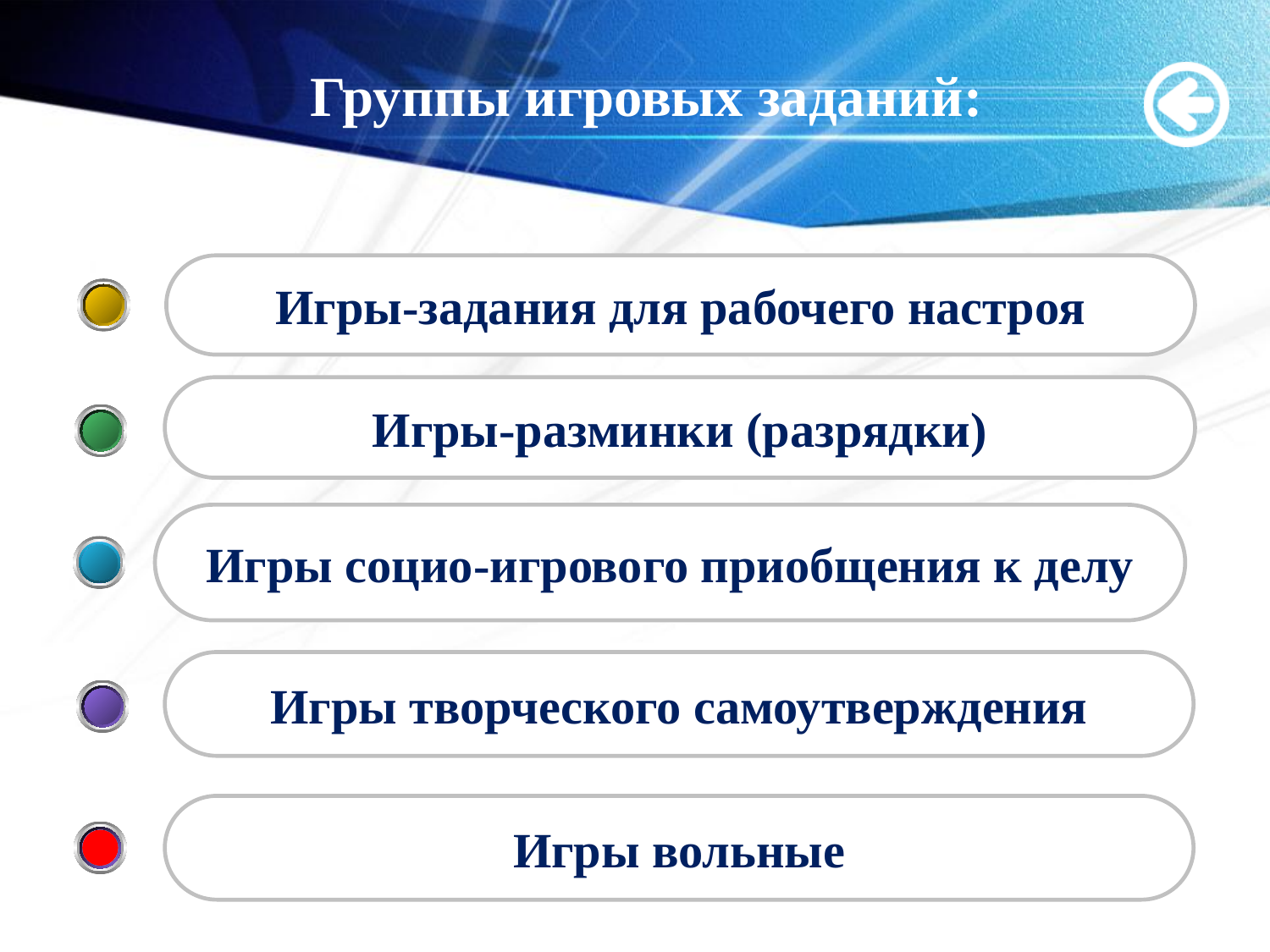

# Группы игровых заданий:

Игры-задания для рабочего настроя

Игры-разминки (разрядки)

Игры социо-игрового приобщения к делу

Игры творческого самоутверждения

Игры вольные